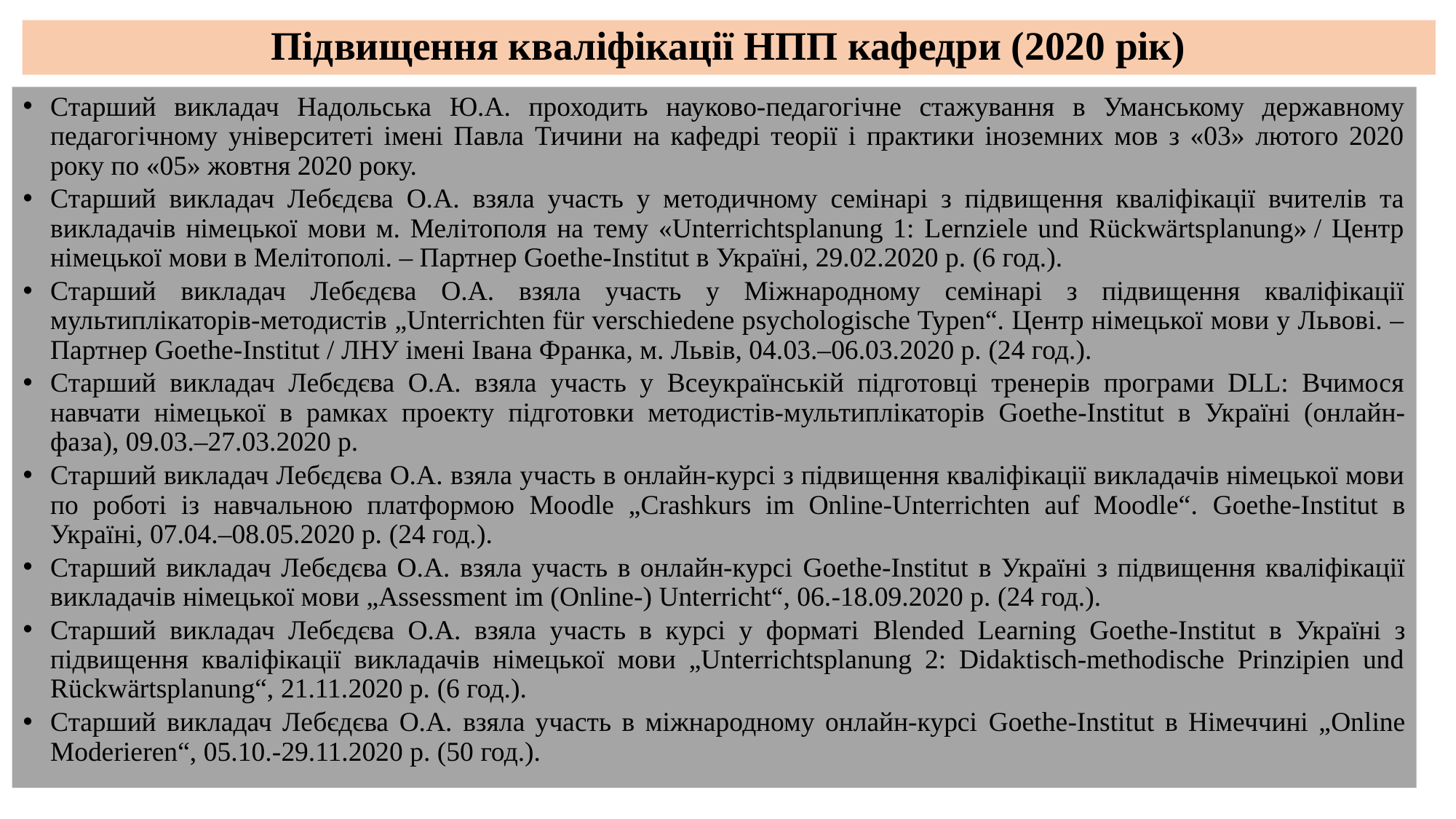

# Підвищення кваліфікації НПП кафедри (2020 рік)
Старший викладач Надольська Ю.А. проходить науково-педагогічне стажування в Уманському державному педагогічному університеті імені Павла Тичини на кафедрі теорії і практики іноземних мов з «03» лютого 2020 року по «05» жовтня 2020 року.
Старший викладач Лебєдєва О.А. взяла участь у методичному семінарі з підвищення кваліфікації вчителів та викладачів німецької мови м. Мелітополя на тему «Unterrichtsplanung 1: Lernziele und Rückwärtsplanung» / Центр німецької мови в Мелітополі. – Партнер Goethe-Institut в Україні, 29.02.2020 р. (6 год.).
Старший викладач Лебєдєва О.А. взяла участь у Міжнародному семінарі з підвищення кваліфікації мультиплікаторів-методистів „Unterrichten für verschiedene psychologische Typen“. Центр німецької мови у Львові. – Партнер Goethe-Institut / ЛНУ імені Івана Франка, м. Львів, 04.03.–06.03.2020 р. (24 год.).
Старший викладач Лебєдєва О.А. взяла участь у Всеукраїнській підготовці тренерів програми DLL: Вчимося навчати німецької в рамках проекту підготовки методистів-мультиплікаторів Goethe-Institut в Україні (онлайн-фаза), 09.03.–27.03.2020 р.
Старший викладач Лебєдєва О.А. взяла участь в онлайн-курсі з підвищення кваліфікації викладачів німецької мови по роботі із навчальною платформою Moodle „Crashkurs im Online-Unterrichten auf Moodle“. Goethe-Institut в Україні, 07.04.–08.05.2020 р. (24 год.).
Старший викладач Лебєдєва О.А. взяла участь в онлайн-курсі Goethe-Institut в Україні з підвищення кваліфікації викладачів німецької мови „Assessment im (Online-) Unterricht“, 06.-18.09.2020 р. (24 год.).
Старший викладач Лебєдєва О.А. взяла участь в курсі у форматі Blended Learning Goethe-Institut в Україні з підвищення кваліфікації викладачів німецької мови „Unterrichtsplanung 2: Didaktisch-methodische Prinzipien und Rückwärtsplanung“, 21.11.2020 р. (6 год.).
Старший викладач Лебєдєва О.А. взяла участь в міжнародному онлайн-курсі Goethe-Institut в Німеччині „Online Moderieren“, 05.10.-29.11.2020 р. (50 год.).